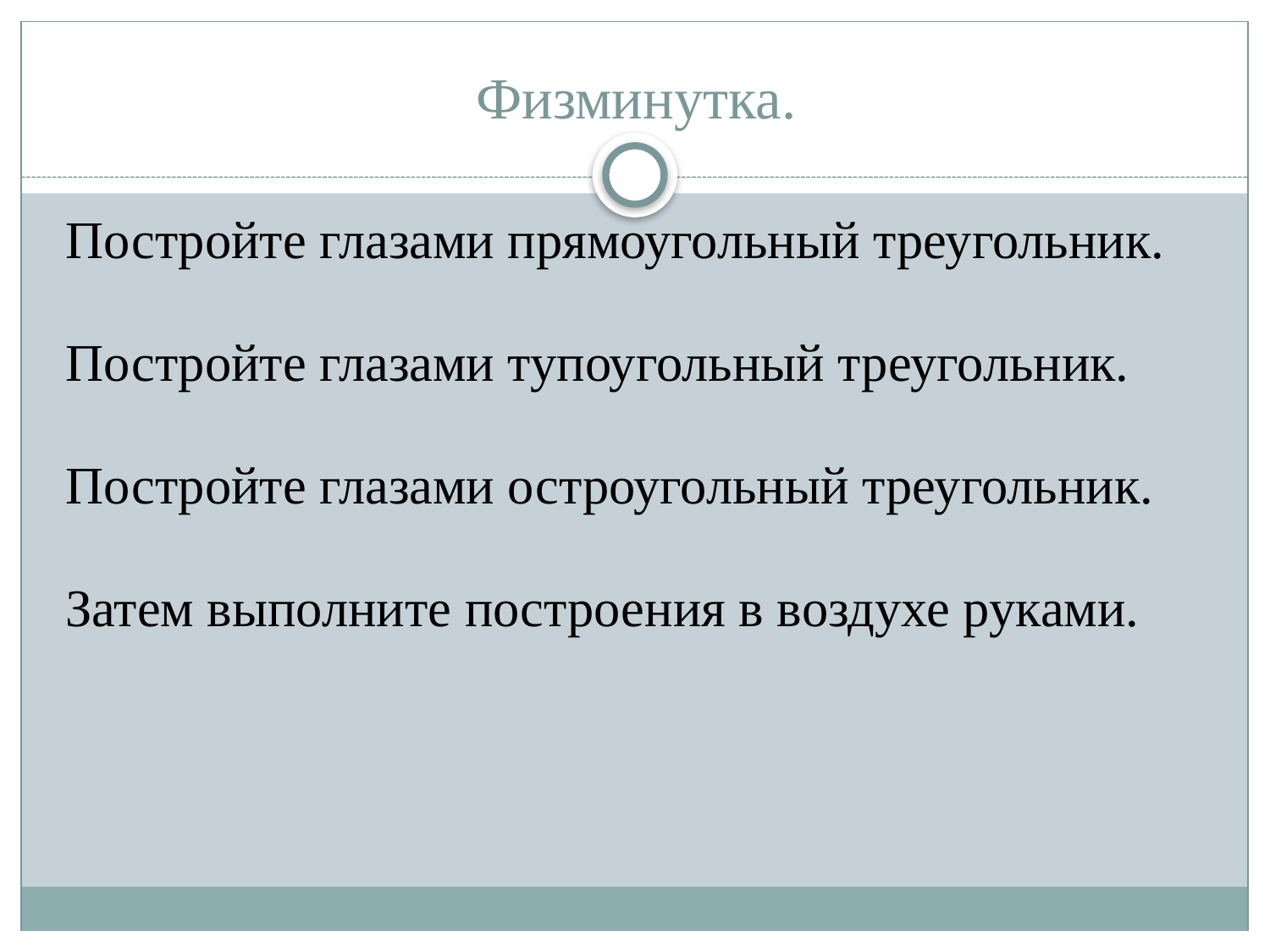

# Физминутка.
Постройте глазами прямоугольный треугольник.

Постройте глазами тупоугольный треугольник.

Постройте глазами остроугольный треугольник.

Затем выполните построения в воздухе руками.